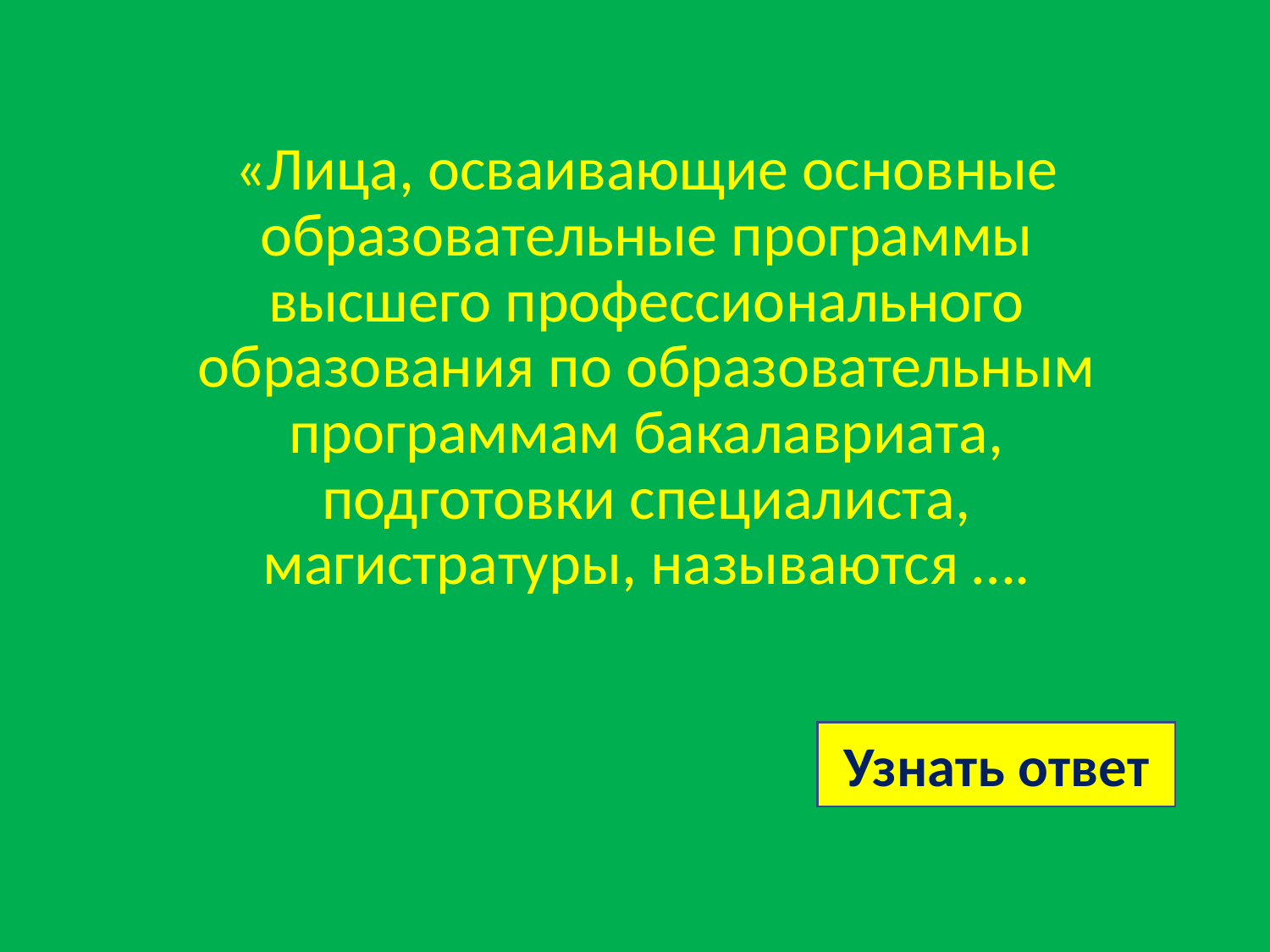

# «Лица, осваивающие ос­новные образовательные программы высшего профессио­нального образования по образовательным программам бакалавриата, подготовки специалиста, магистратуры, называются ….